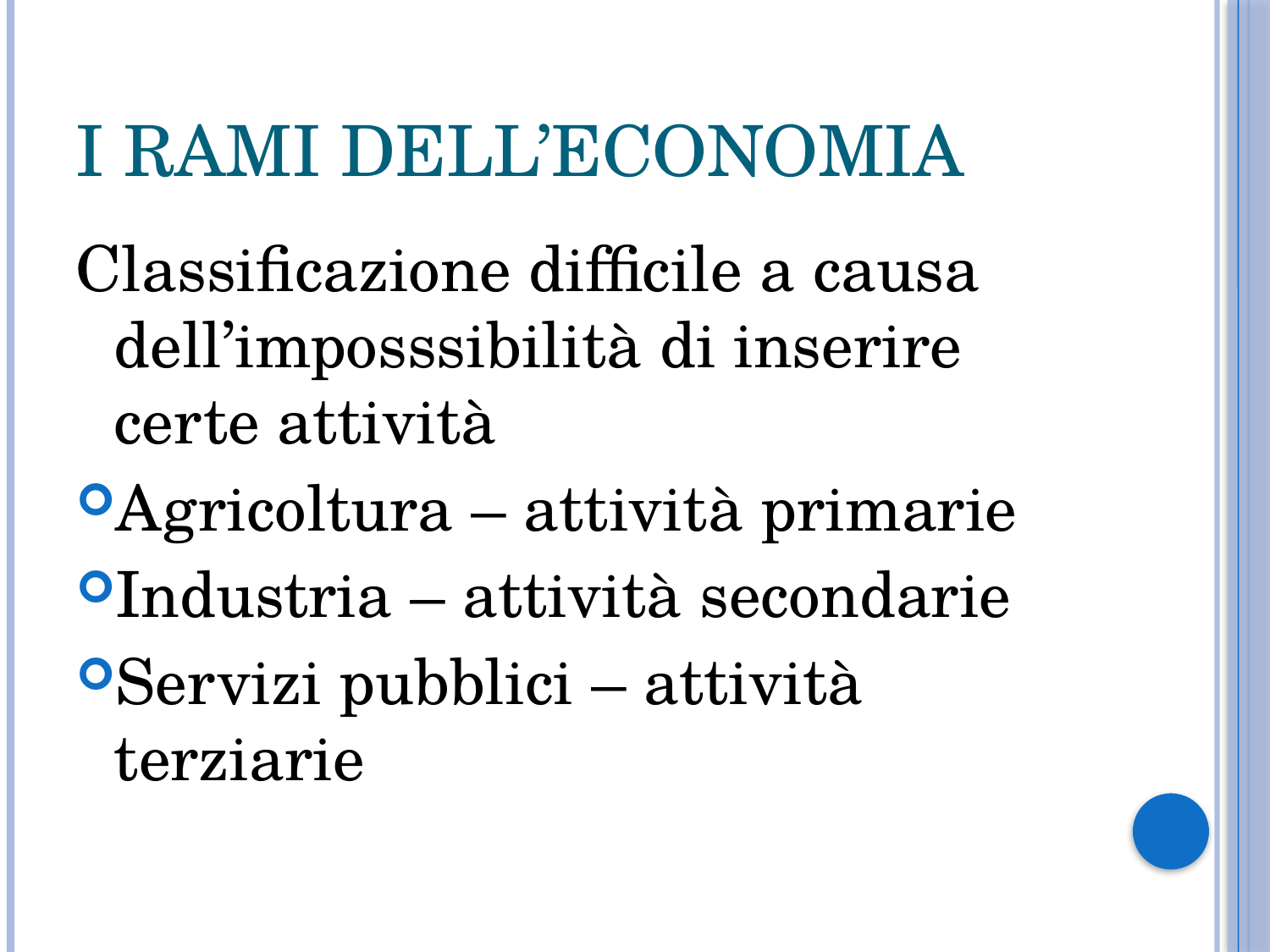

# I rami dell’economia
Classificazione difficile a causa dell’imposssibilità di inserire certe attività
Agricoltura – attività primarie
Industria – attività secondarie
Servizi pubblici – attività terziarie